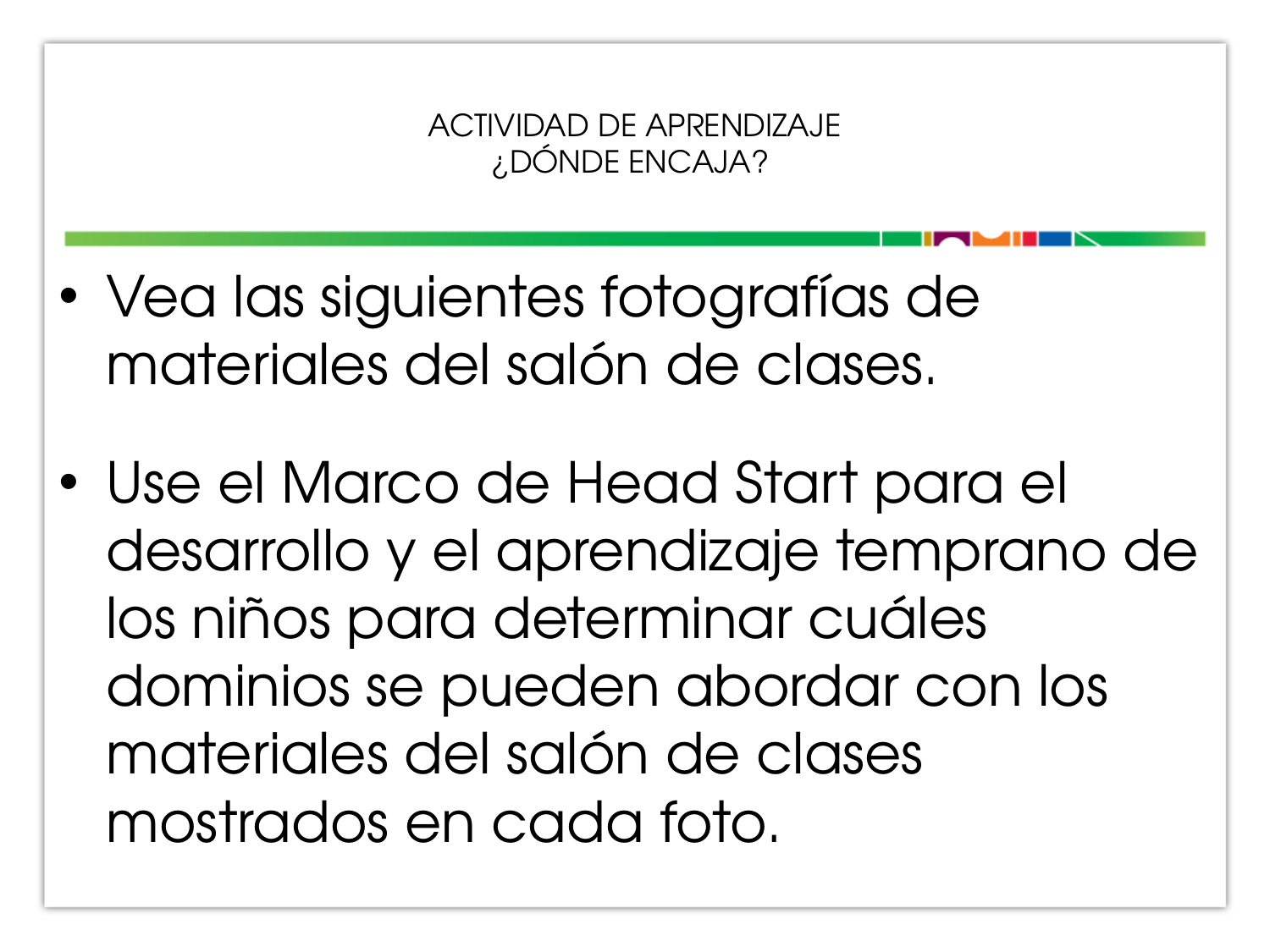

# actividad DE APRENDIZAJE ¿DÓNDE ENCAJA?
Vea las siguientes fotografías de materiales del salón de clases.

Use el Marco de Head Start para el desarrollo y el aprendizaje temprano de los niños para determinar cuáles dominios se pueden abordar con los materiales del salón de clases mostrados en cada foto.